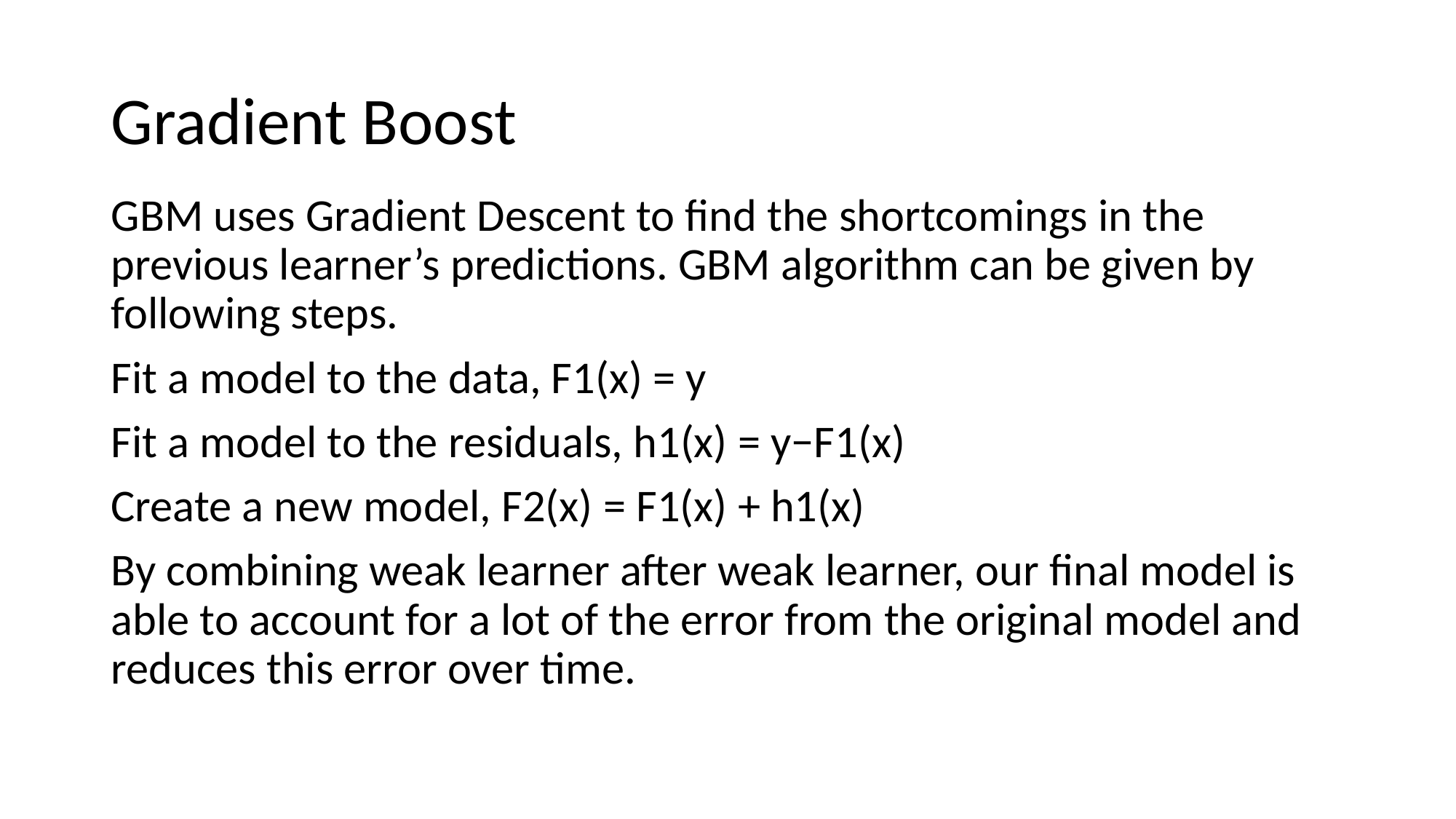

# Gradient Boost
GBM uses Gradient Descent to find the shortcomings in the previous learner’s predictions. GBM algorithm can be given by following steps.
Fit a model to the data, F1(x) = y
Fit a model to the residuals, h1(x) = y−F1(x)
Create a new model, F2(x) = F1(x) + h1(x)
By combining weak learner after weak learner, our final model is able to account for a lot of the error from the original model and reduces this error over time.